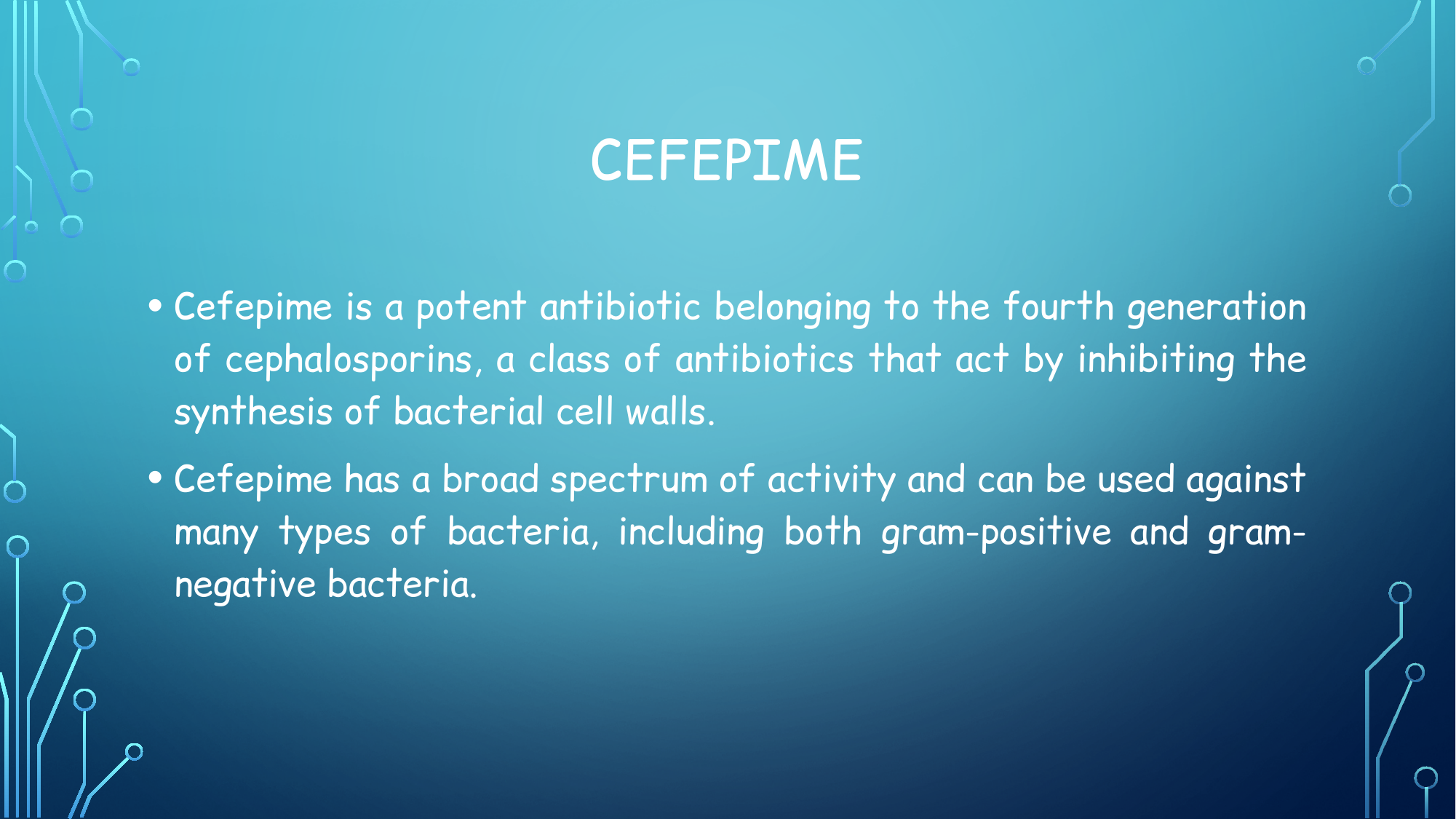

# Cefepime
Cefepime is a potent antibiotic belonging to the fourth generation of cephalosporins, a class of antibiotics that act by inhibiting the synthesis of bacterial cell walls.
Cefepime has a broad spectrum of activity and can be used against many types of bacteria, including both gram-positive and gram-negative bacteria.